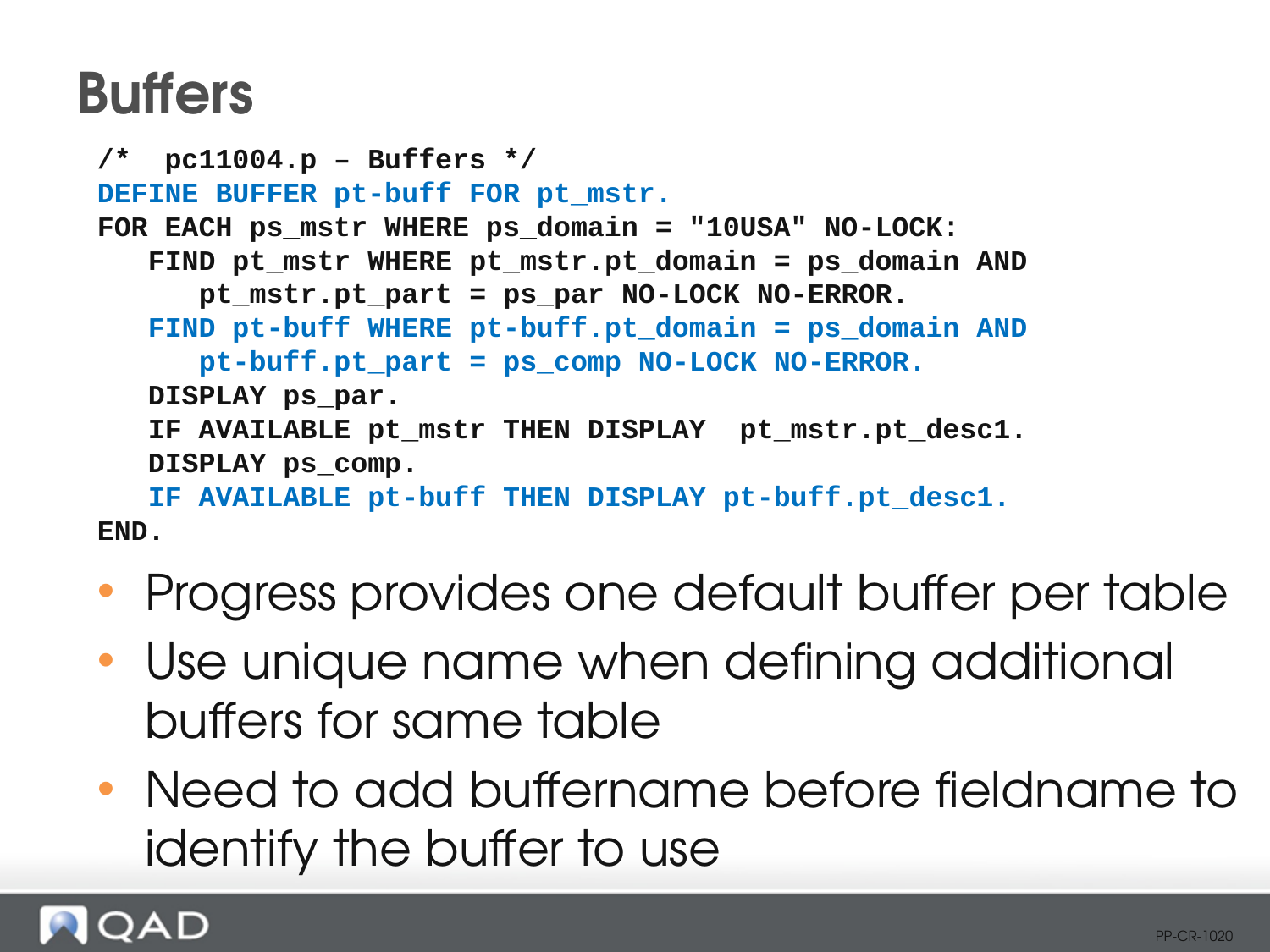

# Buffers
/*  pc11004.p – Buffers */
DEFINE BUFFER pt-buff FOR pt_mstr.
FOR EACH ps_mstr WHERE ps_domain = "10USA" NO-LOCK:
   FIND pt_mstr WHERE pt_mstr.pt_domain = ps_domain AND
      pt_mstr.pt_part = ps_par NO-LOCK NO-ERROR.
   FIND pt-buff WHERE pt-buff.pt_domain = ps_domain AND
      pt-buff.pt_part = ps_comp NO-LOCK NO-ERROR.
   DISPLAY ps_par.
   IF AVAILABLE pt_mstr THEN DISPLAY  pt_mstr.pt_desc1.
   DISPLAY ps_comp.
   IF AVAILABLE pt-buff THEN DISPLAY pt-buff.pt_desc1.
END.

Progress provides one default buffer per table
Use unique name when defining additional buffers for same table
Need to add buffername before fieldname to identify the buffer to use

PP-CR-1020